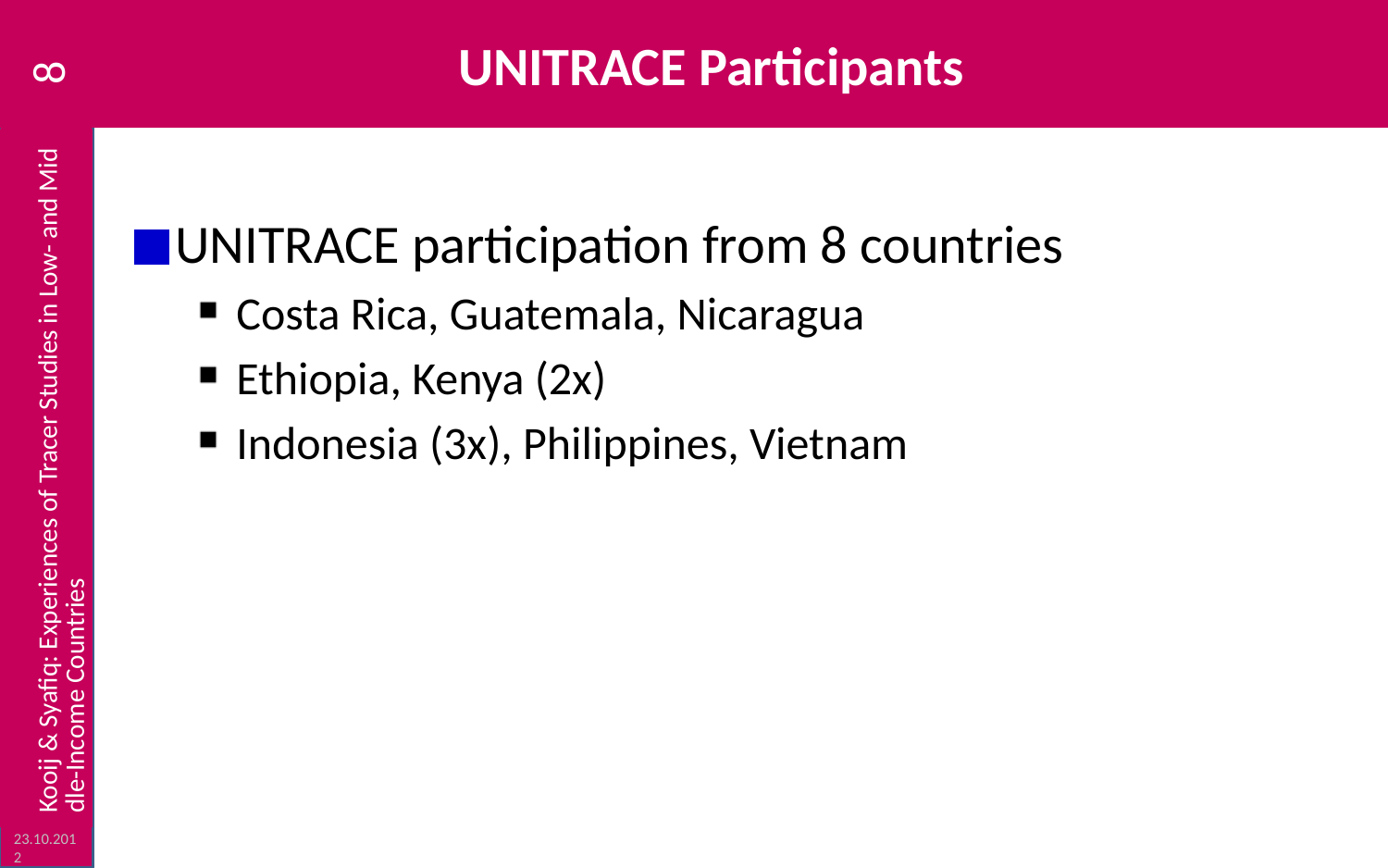

# UNITRACE Participants
8
UNITRACE participation from 8 countries
Costa Rica, Guatemala, Nicaragua
Ethiopia, Kenya (2x)
Indonesia (3x), Philippines, Vietnam
Kooij & Syafiq: Experiences of Tracer Studies in Low- and Middle-Income Countries
23.10.2012